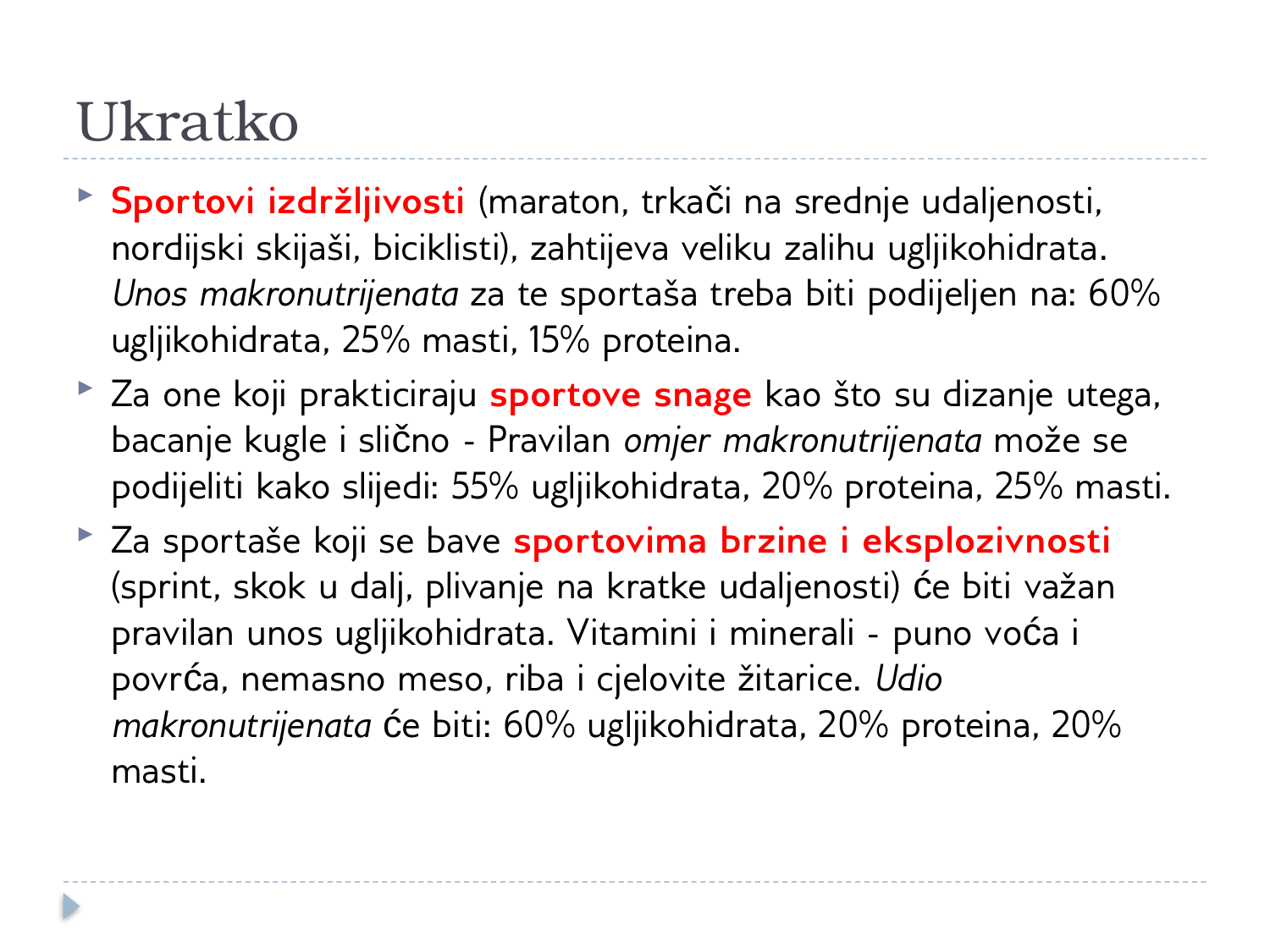

# Ukratko
Sportovi izdržljivosti (maraton, trkači na srednje udaljenosti, nordijski skijaši, biciklisti), zahtijeva veliku zalihu ugljikohidrata.
Unos makronutrijenata za te sportaša treba biti podijeljen na: 60% ugljikohidrata, 25% masti, 15% proteina.
Za one koji prakticiraju sportove snage kao što su dizanje utega, bacanje kugle i slično - Pravilan omjer makronutrijenata može se podijeliti kako slijedi: 55% ugljikohidrata, 20% proteina, 25% masti.
Za sportaše koji se bave sportovima brzine i eksplozivnosti (sprint, skok u dalj, plivanje na kratke udaljenosti) će biti važan pravilan unos ugljikohidrata. Vitamini i minerali - puno voća i povrća, nemasno meso, riba i cjelovite žitarice. Udio makronutrijenata će biti: 60% ugljikohidrata, 20% proteina, 20% masti.